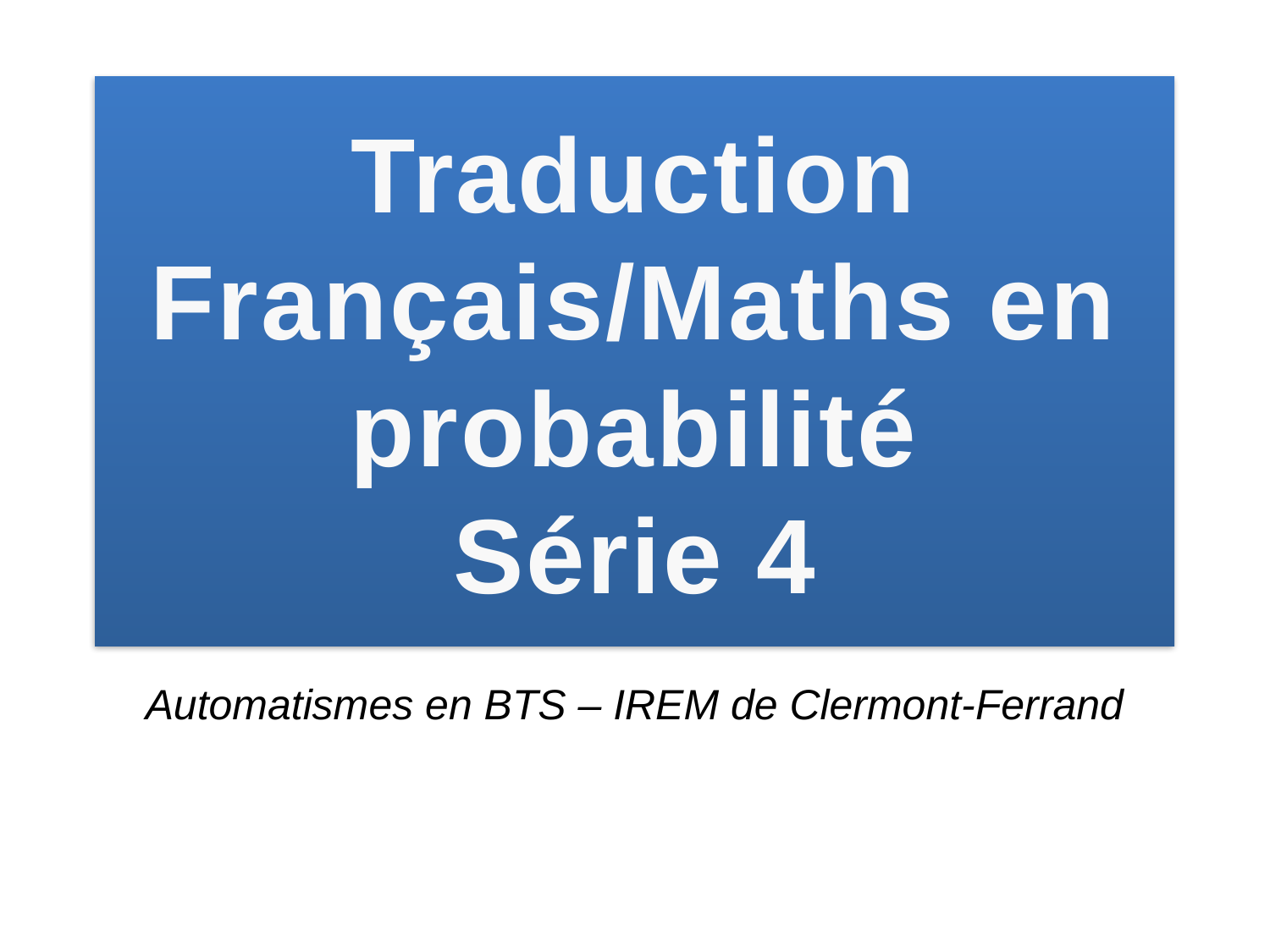

# Traduction Français/Maths en probabilité Série 4
Automatismes en BTS – IREM de Clermont-Ferrand